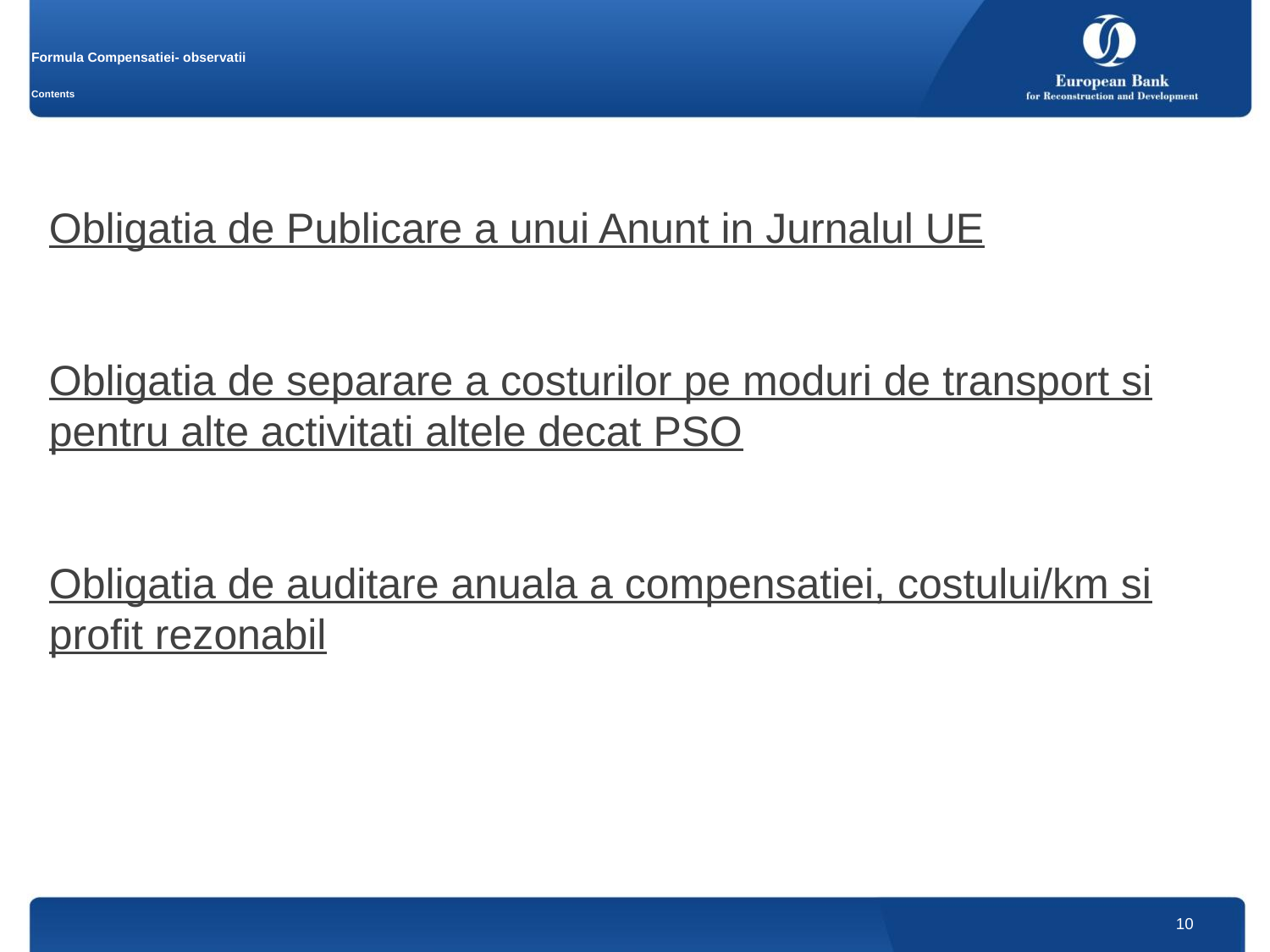

# Formula Compensatiei- observatii Contents

Obligatia de Publicare a unui Anunt in Jurnalul UE

Obligatia de separare a costurilor pe moduri de transport si pentru alte activitati altele decat PSO

Obligatia de auditare anuala a compensatiei, costului/km si profit rezonabil

10